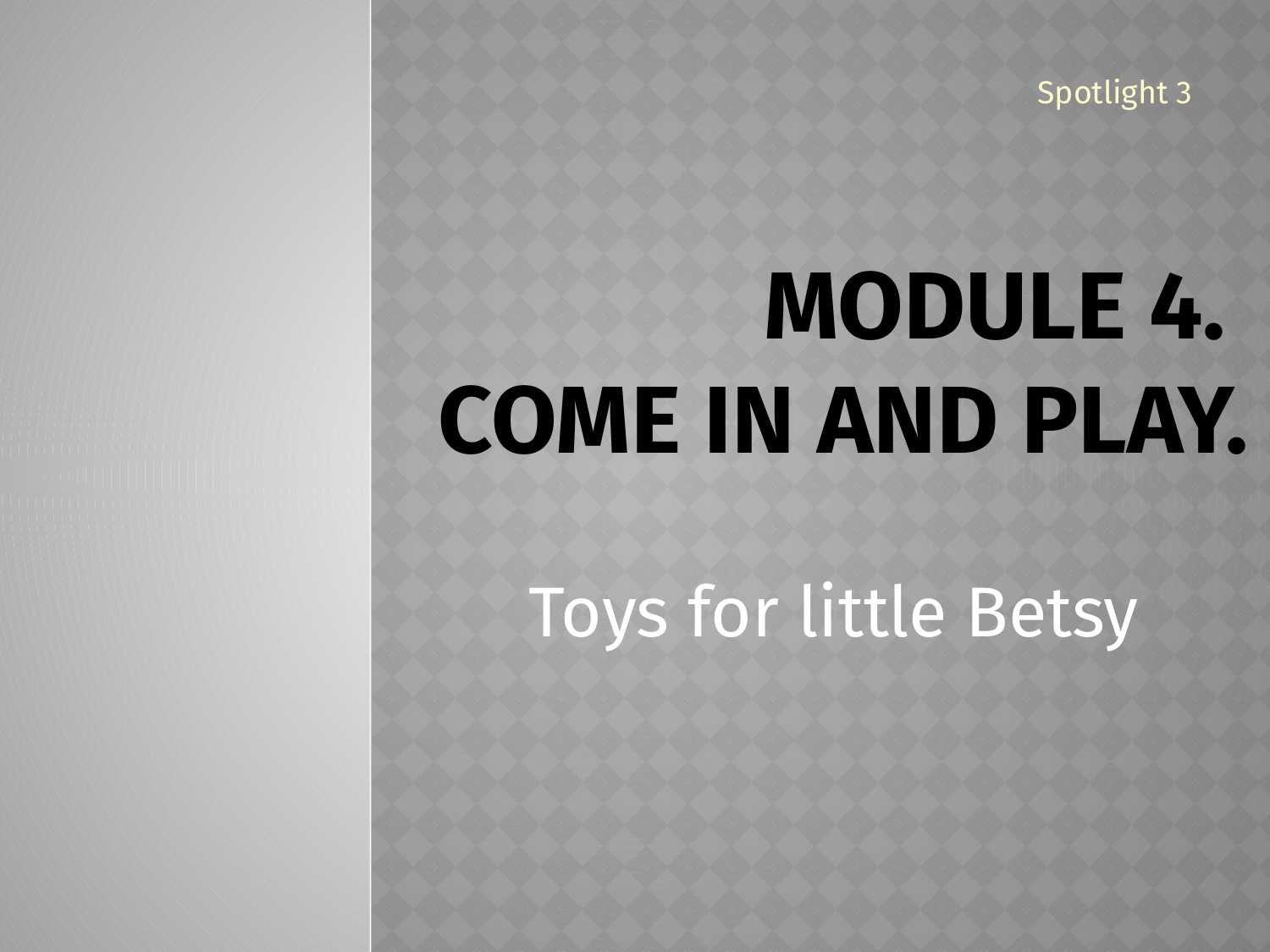

Spotlight 3
# Module 4. Come in and play.
Toys for little Betsy